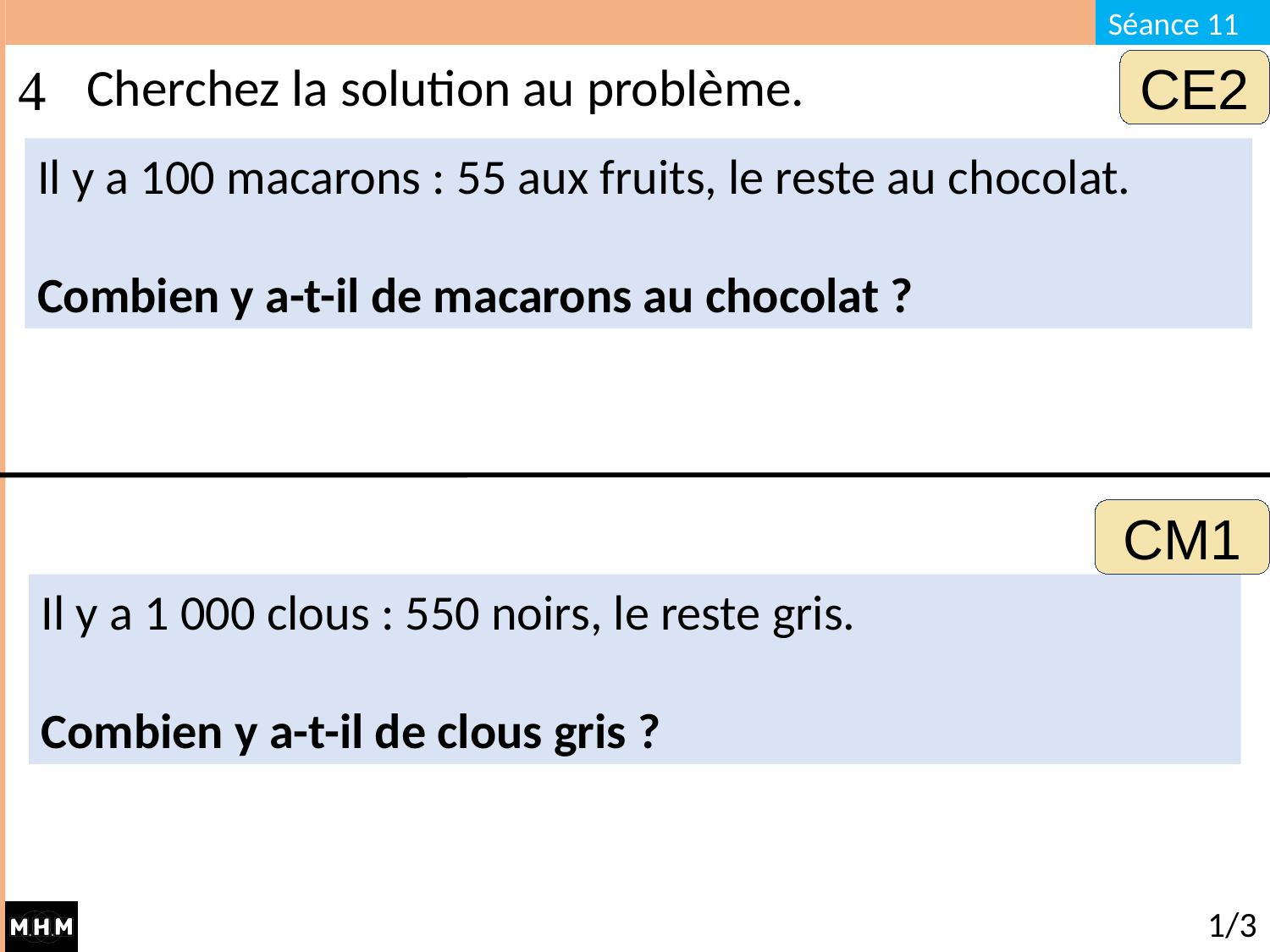

# Cherchez la solution au problème.
CE2
Il y a 100 macarons : 55 aux fruits, le reste au chocolat.

Combien y a-t-il de macarons au chocolat ?

CM1
Il y a 1 000 clous : 550 noirs, le reste gris.

Combien y a-t-il de clous gris ?
1/3